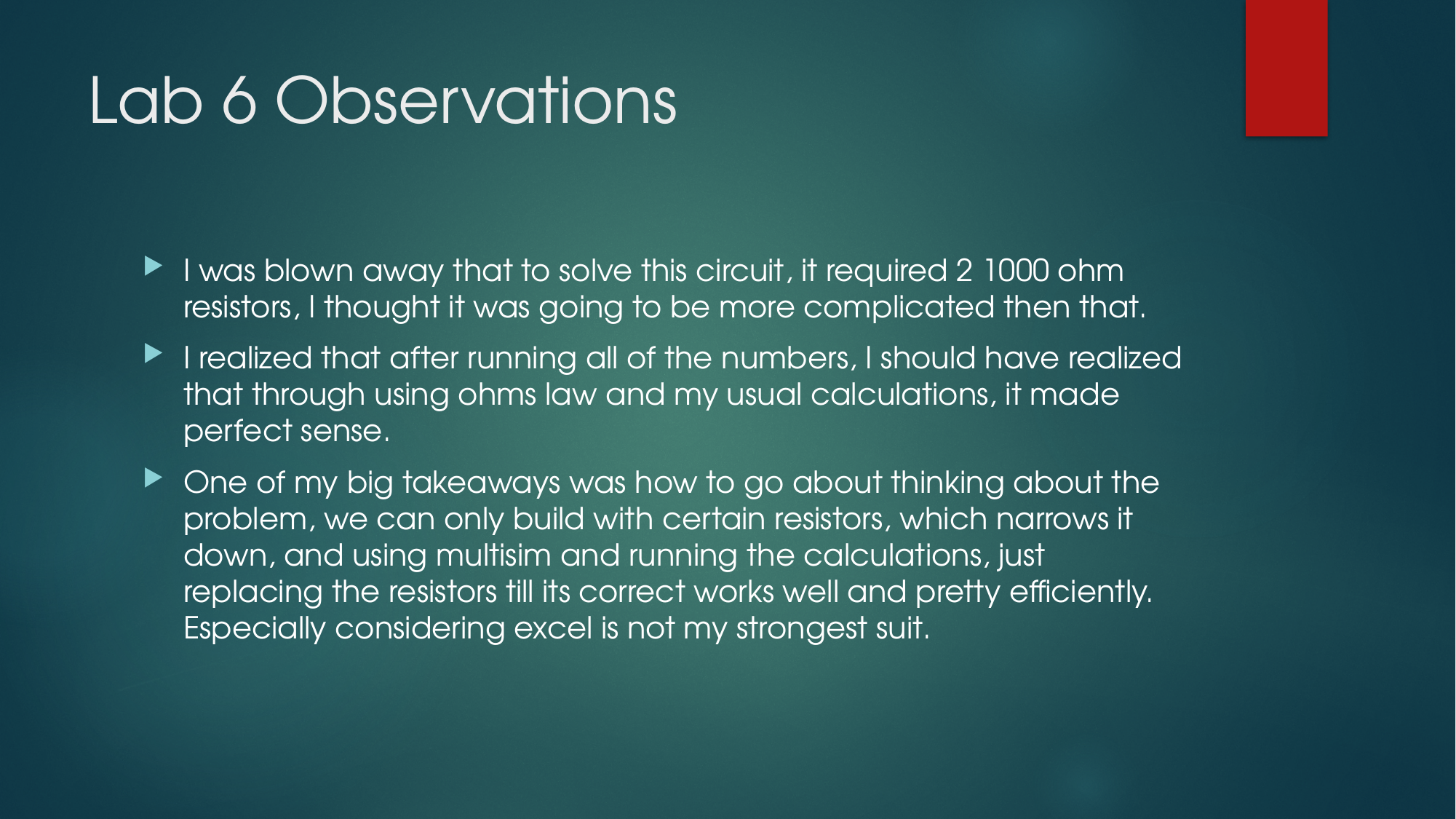

# Lab 6 Observations
I was blown away that to solve this circuit, it required 2 1000 ohm resistors, I thought it was going to be more complicated then that.
I realized that after running all of the numbers, I should have realized that through using ohms law and my usual calculations, it made perfect sense.
One of my big takeaways was how to go about thinking about the problem, we can only build with certain resistors, which narrows it down, and using multisim and running the calculations, just replacing the resistors till its correct works well and pretty efficiently. Especially considering excel is not my strongest suit.